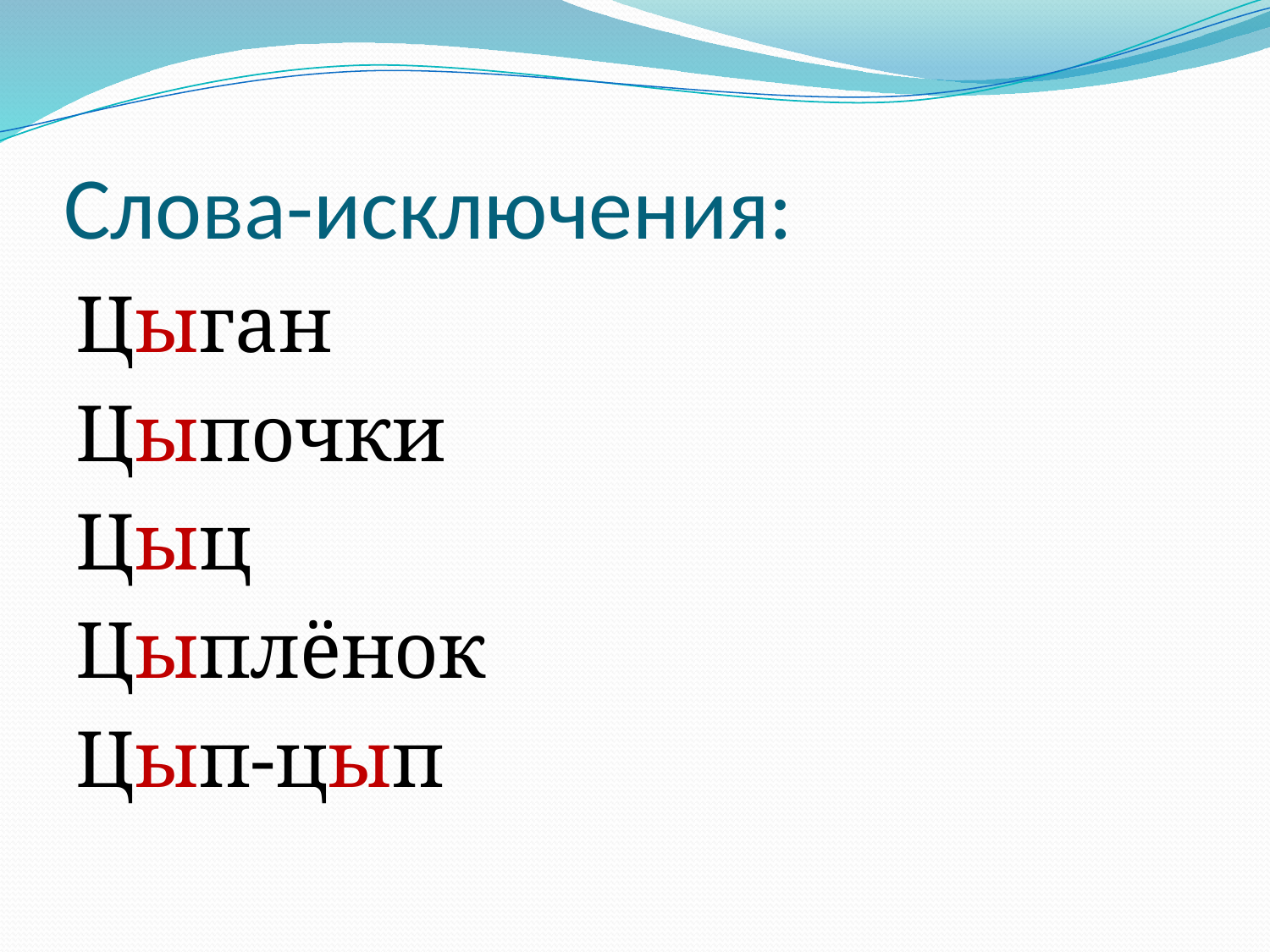

# Слова-исключения:
Цыган
Цыпочки
Цыц
Цыплёнок
Цып-цып